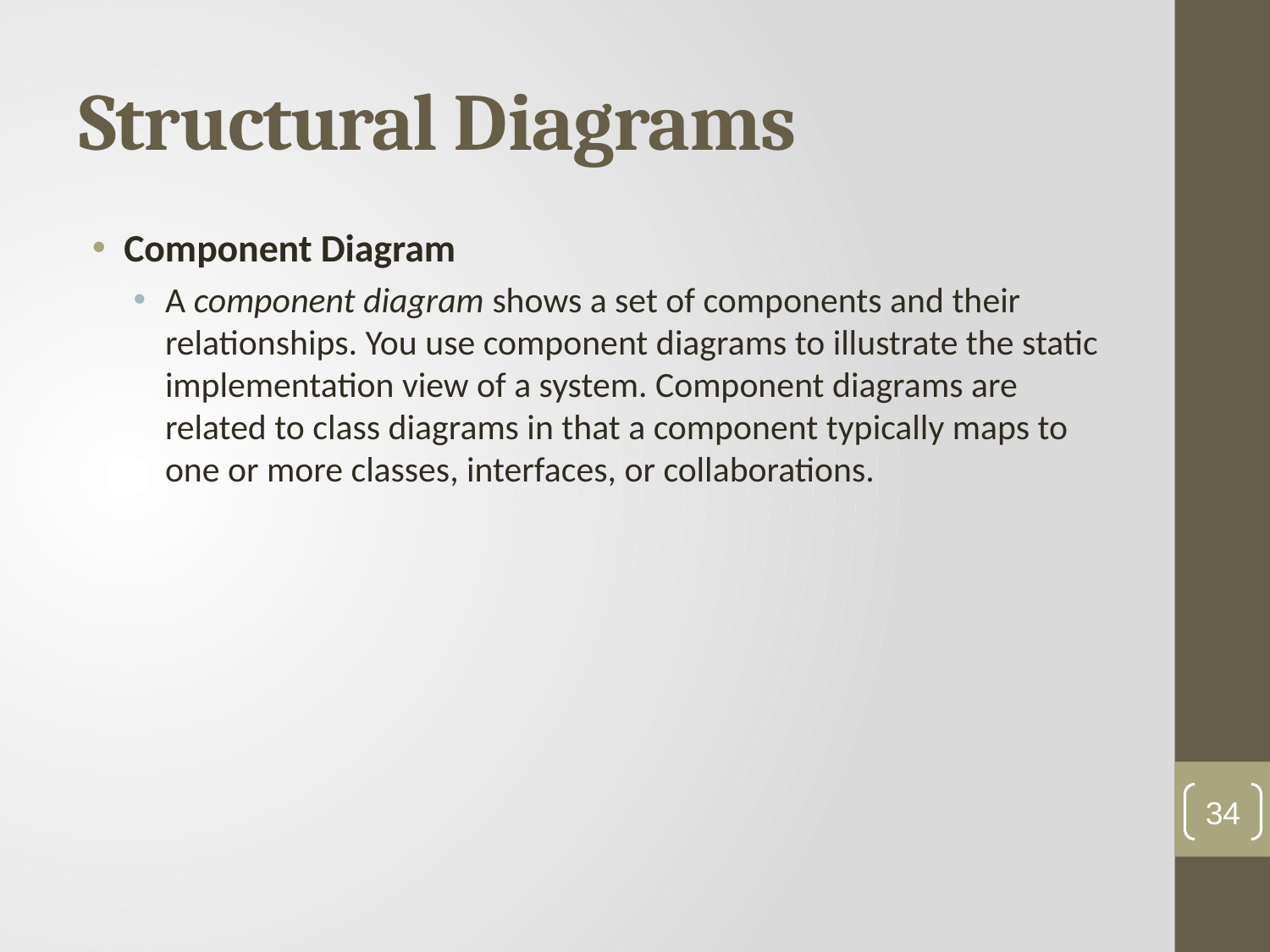

# Structural Diagrams
Component Diagram
A component diagram shows a set of components and their relationships. You use component diagrams to illustrate the static implementation view of a system. Component diagrams are related to class diagrams in that a component typically maps to one or more classes, interfaces, or collaborations.
34